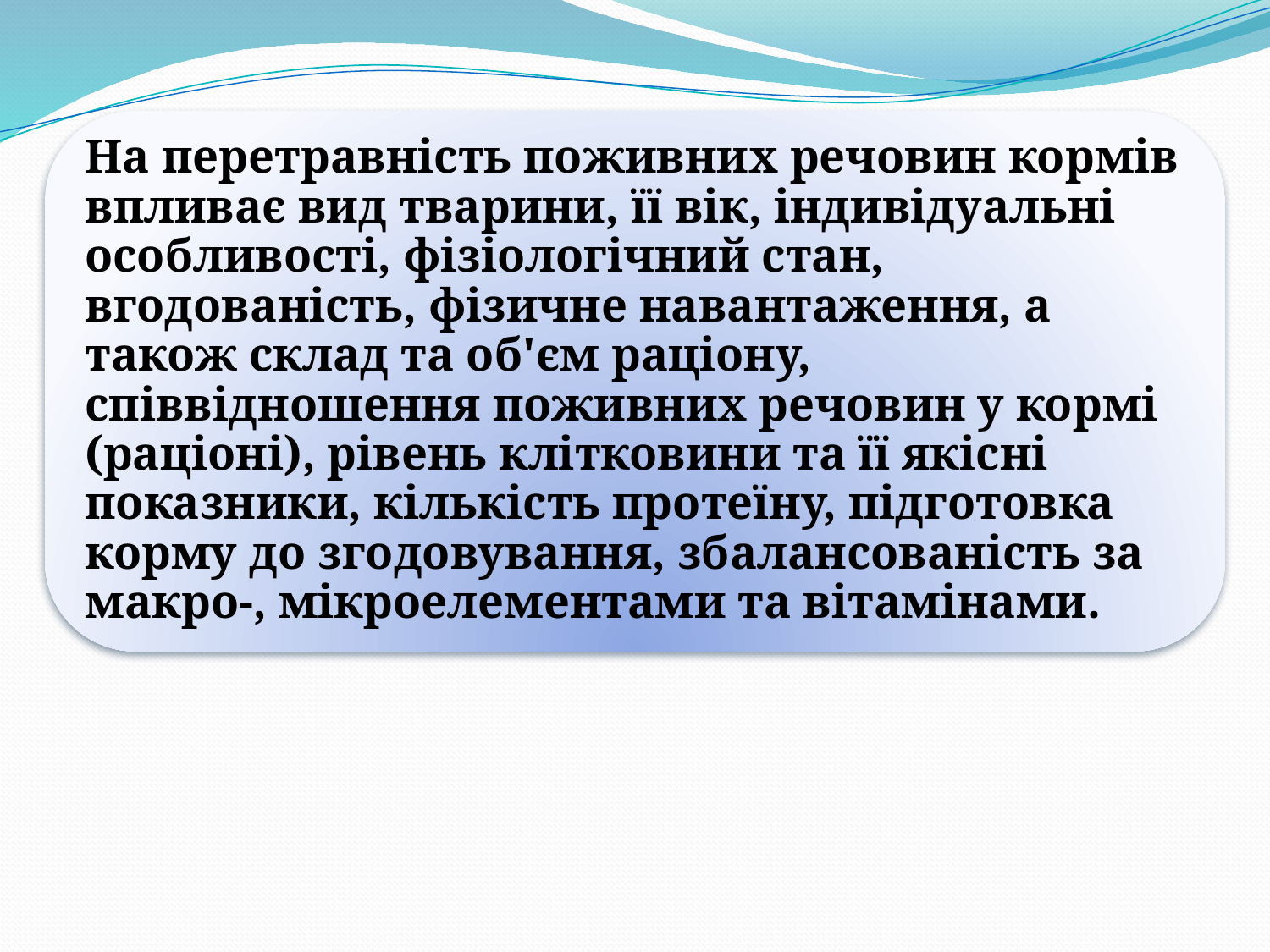

На перетравність поживних речовин кормів впливає вид тварини, її вік, індивідуальні особливості, фізіологічний стан, вгодованість, фізичне навантаження, а також склад та об'єм раціону, співвідношення поживних речовин у кормі (раціоні), рівень клітковини та її якісні показники, кількість протеїну, підготовка корму до згодовування, збалансованість за макро-, мікроелементами та вітамінами.